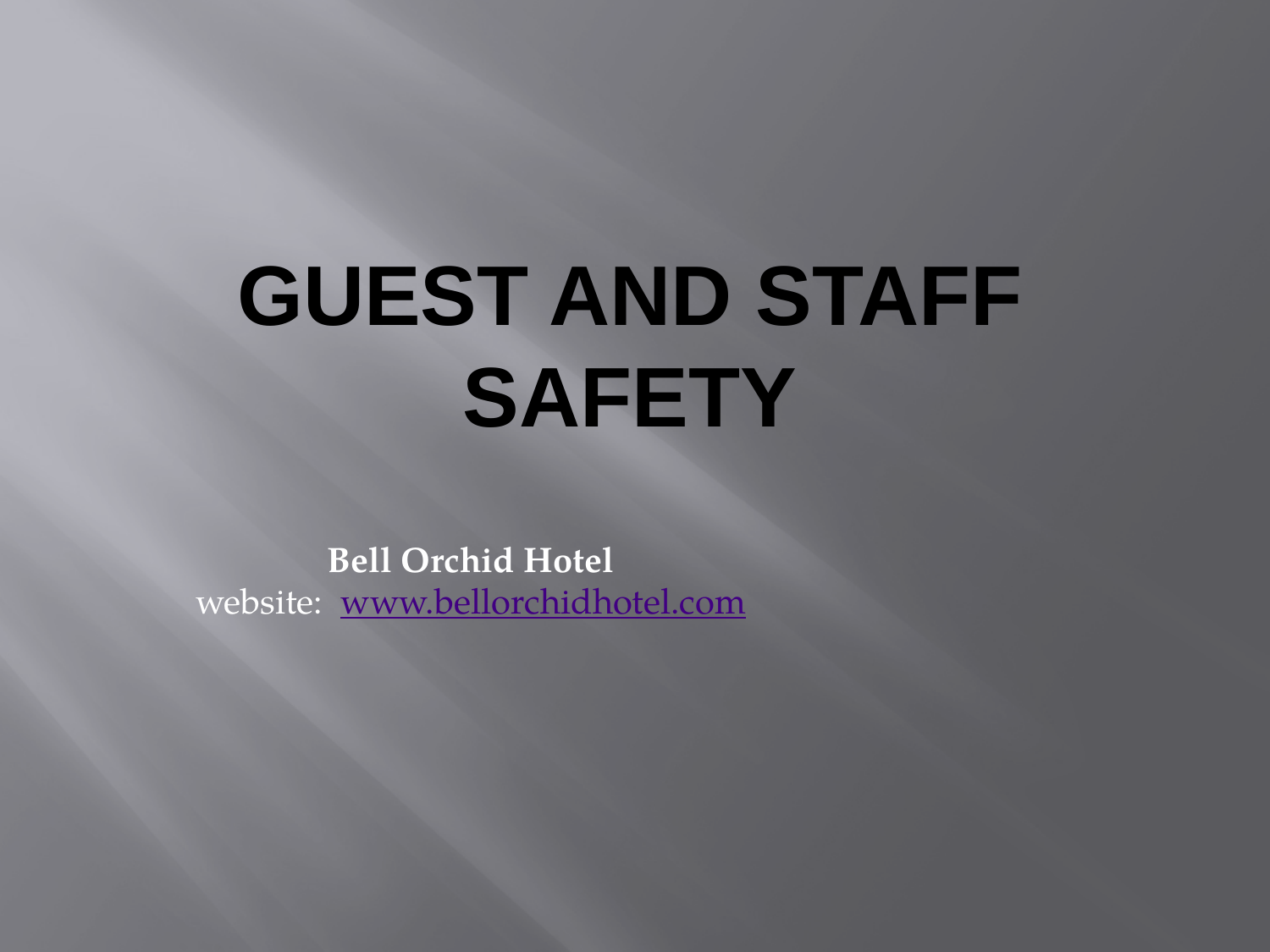

# GUEST AND STAFF SAFETY
Bell Orchid Hotel
website:  www.bellorchidhotel.com